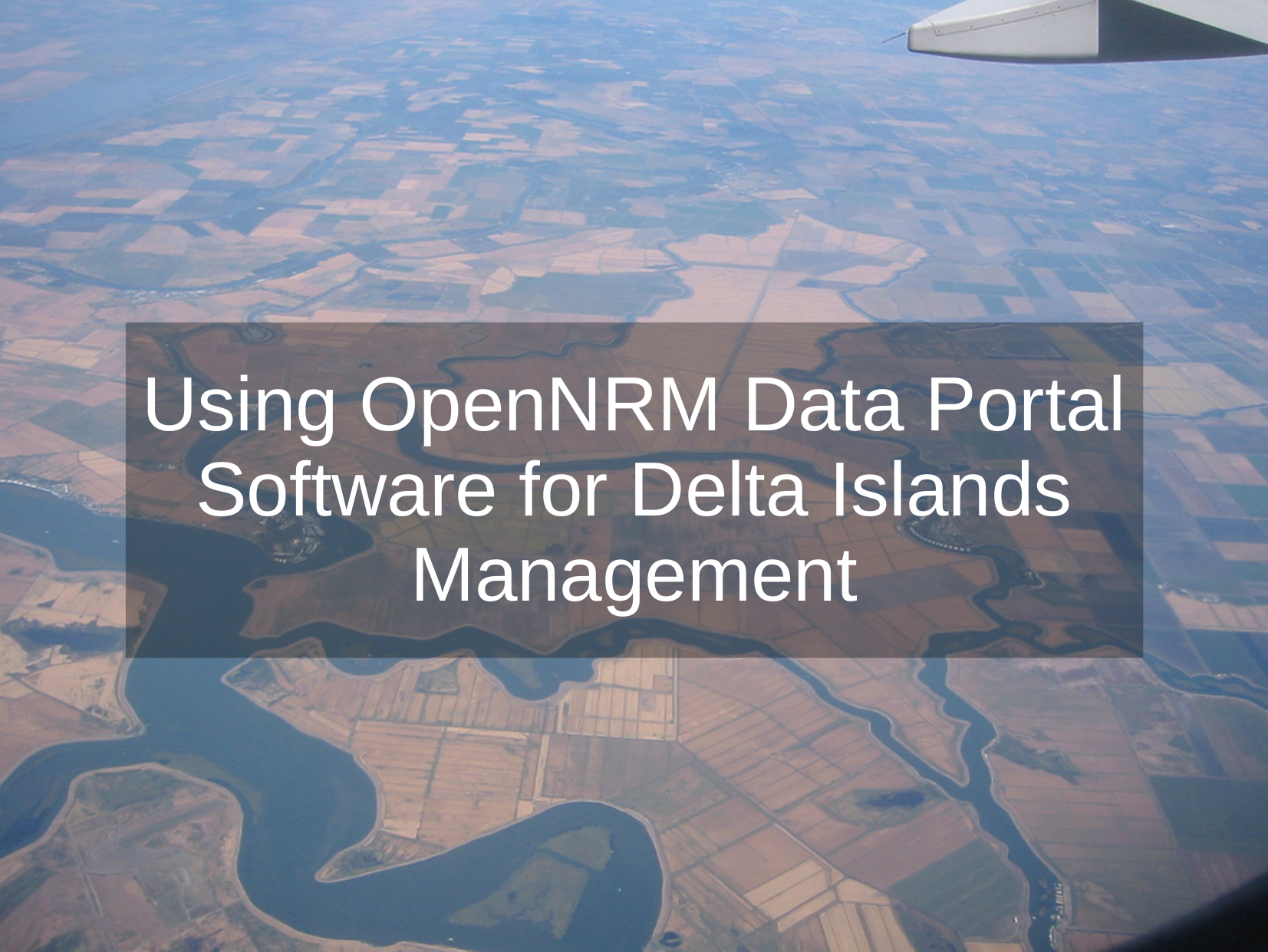

# Using OpenNRM Data Portal Software for Delta Islands Management